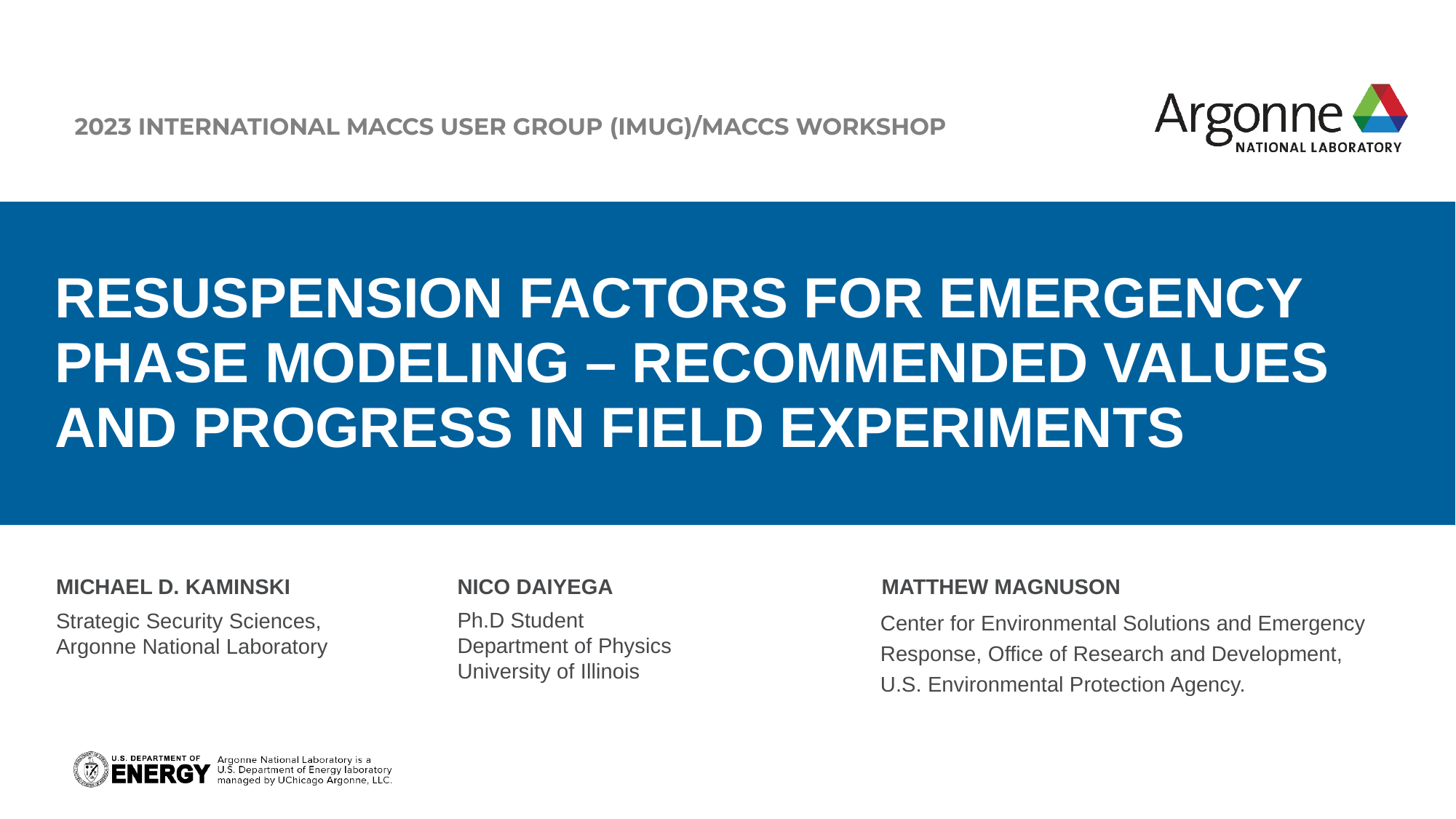

2023 International MACCS User Group (IMUG)/MACCS Workshop

# Resuspension Factors for Emergency Phase Modeling – Recommended Values and Progress in Field Experiments

Michael D. Kaminski
Nico Daiyega
Matthew Magnuson
Center for Environmental Solutions and Emergency Response, Office of Research and Development, U.S. Environmental Protection Agency.
Strategic Security Sciences, Argonne National Laboratory
Ph.D Student
Department of Physics
University of Illinois